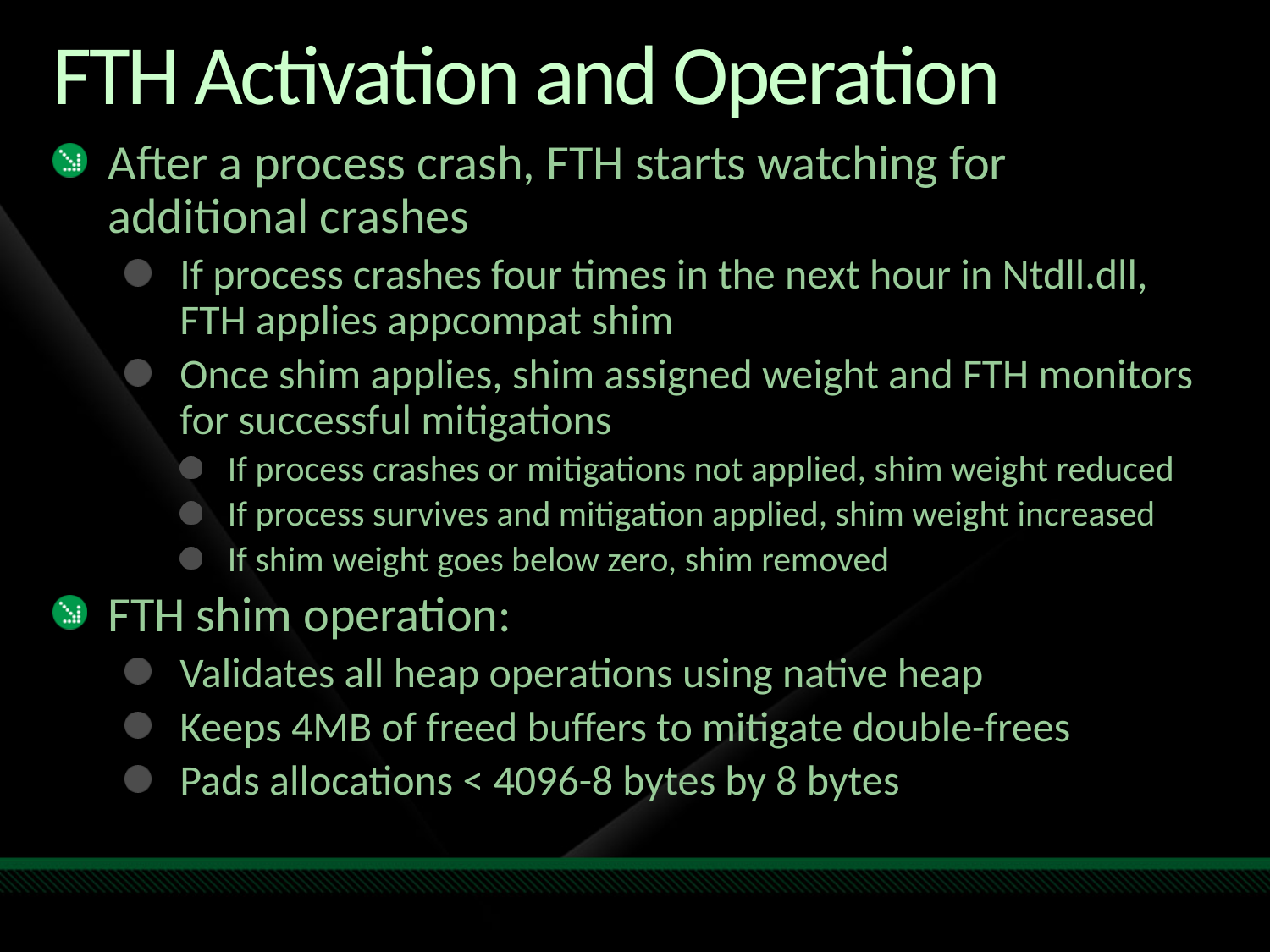

# FTH Activation and Operation
After a process crash, FTH starts watching for additional crashes
If process crashes four times in the next hour in Ntdll.dll, FTH applies appcompat shim
Once shim applies, shim assigned weight and FTH monitors for successful mitigations
If process crashes or mitigations not applied, shim weight reduced
If process survives and mitigation applied, shim weight increased
If shim weight goes below zero, shim removed
FTH shim operation:
Validates all heap operations using native heap
Keeps 4MB of freed buffers to mitigate double-frees
Pads allocations < 4096-8 bytes by 8 bytes